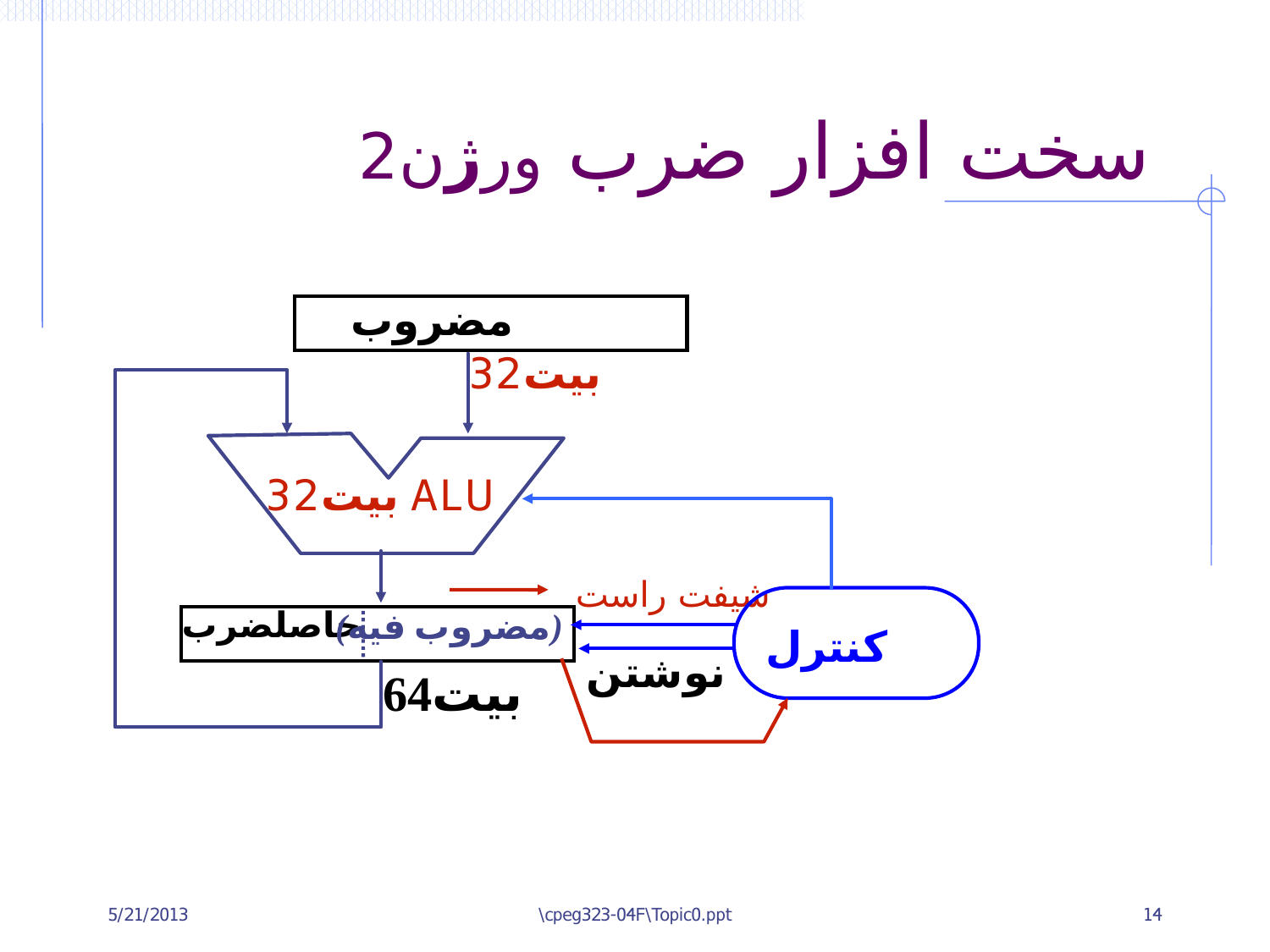

# سخت افزار ضرب ورژن2
مضروب

32بيت

32بيت ALU

شيفت راست

حاصلضرب
(مضروب فيه)

کنترل

نوشتن

64بيت

5/21/2013
\cpeg323-04F\Topic0.ppt
14